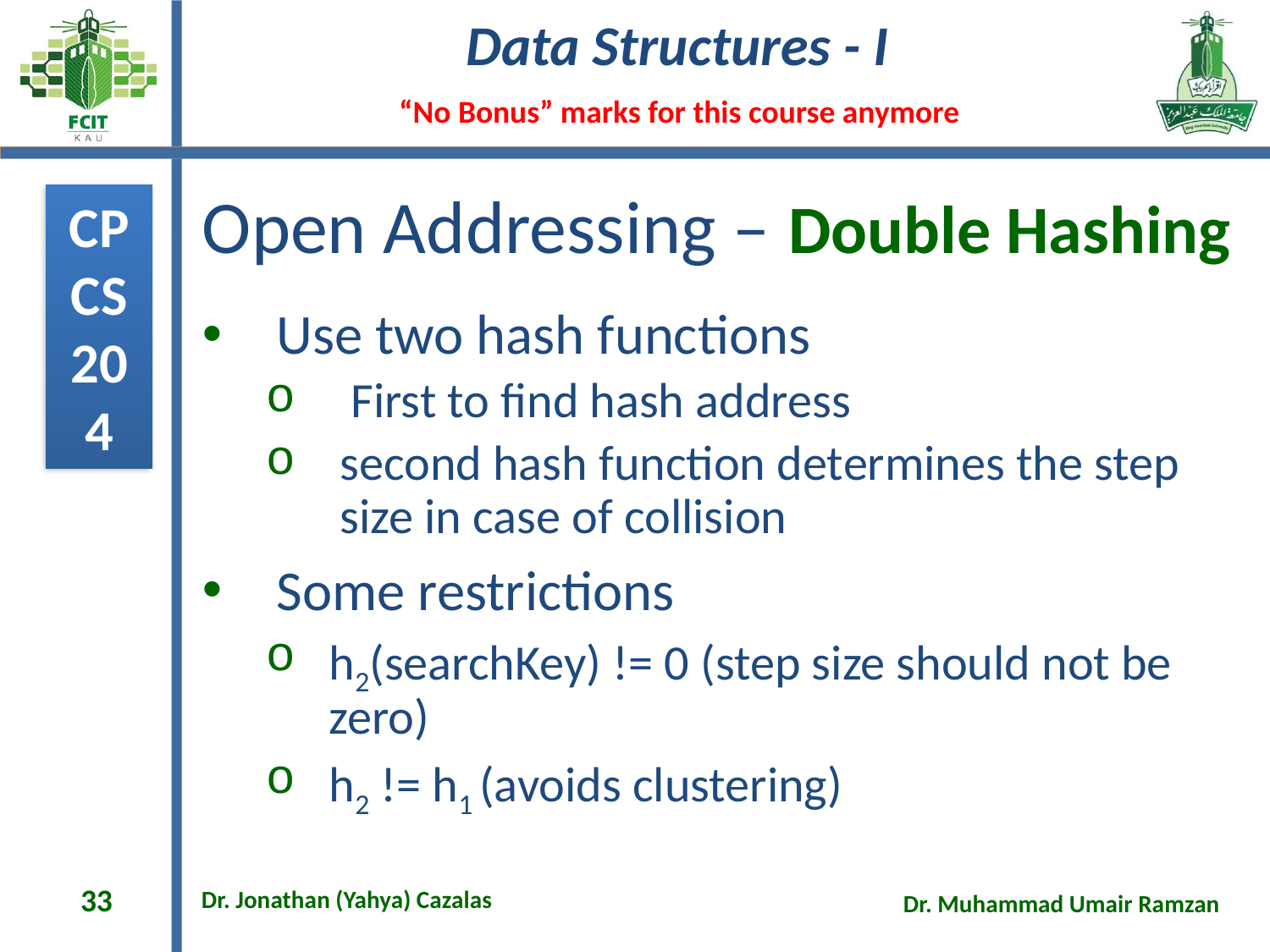

# Open Addressing – Double Hashing
Use two hash functions
 First to find hash address
second hash function determines the step size in case of collision
Some restrictions
h2(searchKey) != 0 (step size should not be zero)
h2 != h1 (avoids clustering)
33